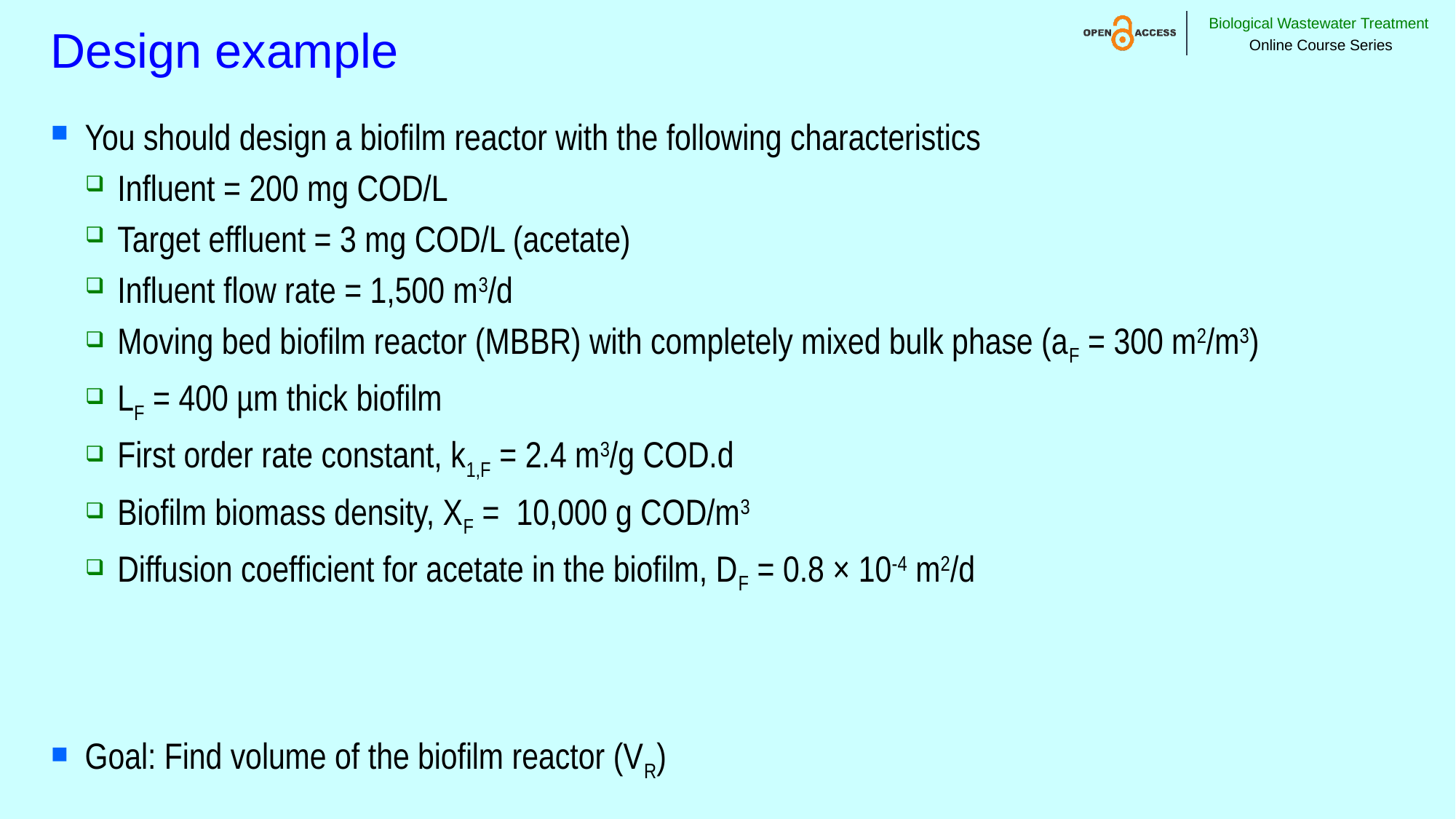

# Design example
You should design a biofilm reactor with the following characteristics
Influent = 200 mg COD/L
Target effluent = 3 mg COD/L (acetate)
Influent flow rate = 1,500 m3/d
Moving bed biofilm reactor (MBBR) with completely mixed bulk phase (aF = 300 m2/m3)
LF = 400 µm thick biofilm
First order rate constant, k1,F = 2.4 m3/g COD.d
Biofilm biomass density, XF =  10,000 g COD/m3
Diffusion coefficient for acetate in the biofilm, DF = 0.8 × 10-4 m2/d

Goal: Find volume of the biofilm reactor (VR)